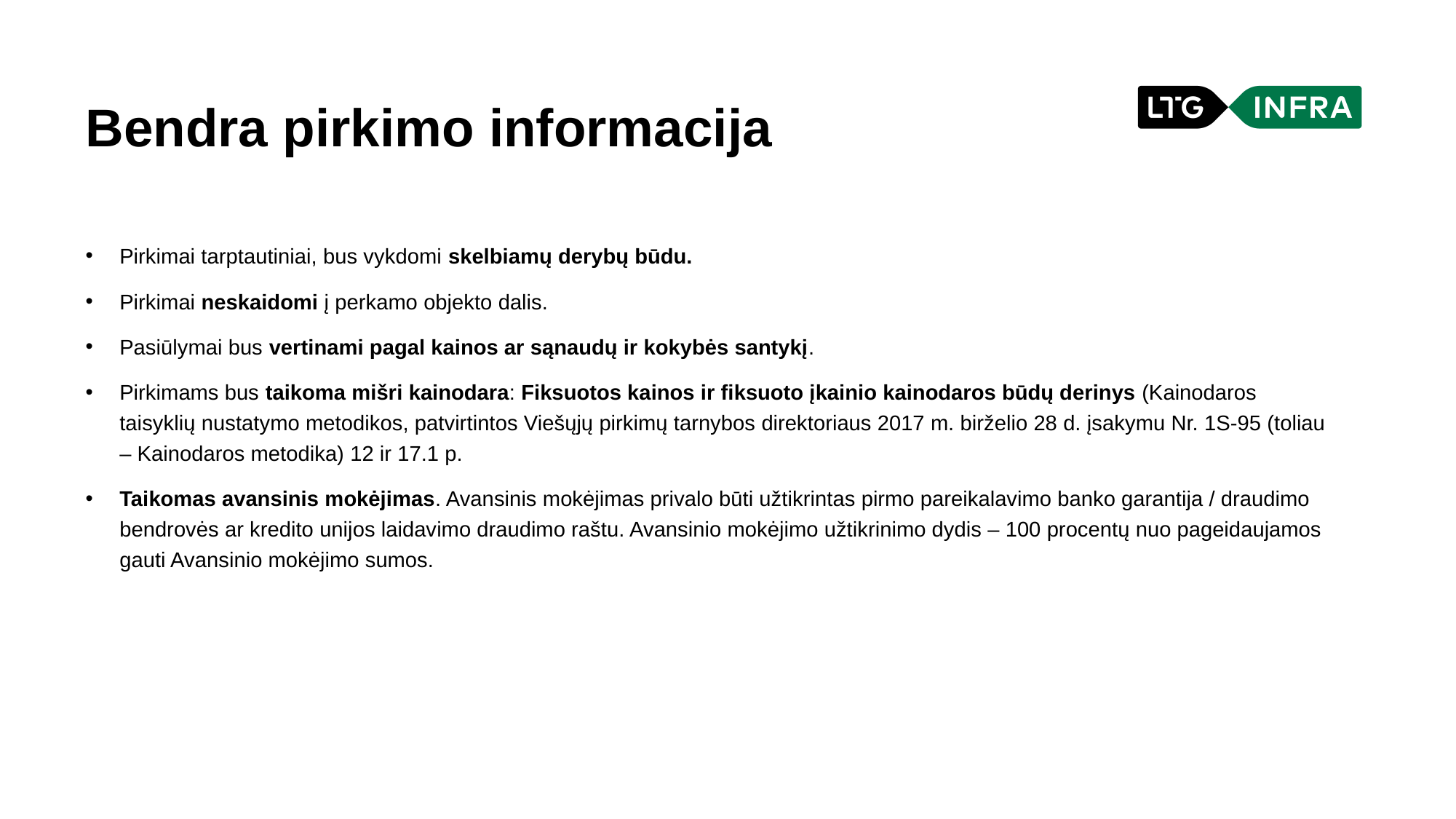

Bendra pirkimo informacija

Pirkimai tarptautiniai, bus vykdomi skelbiamų derybų būdu.
Pirkimai neskaidomi į perkamo objekto dalis.
Pasiūlymai bus vertinami pagal kainos ar sąnaudų ir kokybės santykį​.
Pirkimams bus taikoma mišri kainodara: Fiksuotos kainos ir fiksuoto įkainio kainodaros būdų derinys (Kainodaros taisyklių nustatymo metodikos, patvirtintos Viešųjų pirkimų tarnybos direktoriaus 2017 m. birželio 28 d. įsakymu Nr. 1S-95 (toliau – Kainodaros metodika) 12 ir 17.1 p.
Taikomas avansinis mokėjimas. Avansinis mokėjimas privalo būti užtikrintas pirmo pareikalavimo banko garantija / draudimo bendrovės ar kredito unijos laidavimo draudimo raštu. Avansinio mokėjimo užtikrinimo dydis – 100 procentų nuo pageidaujamos gauti Avansinio mokėjimo sumos.